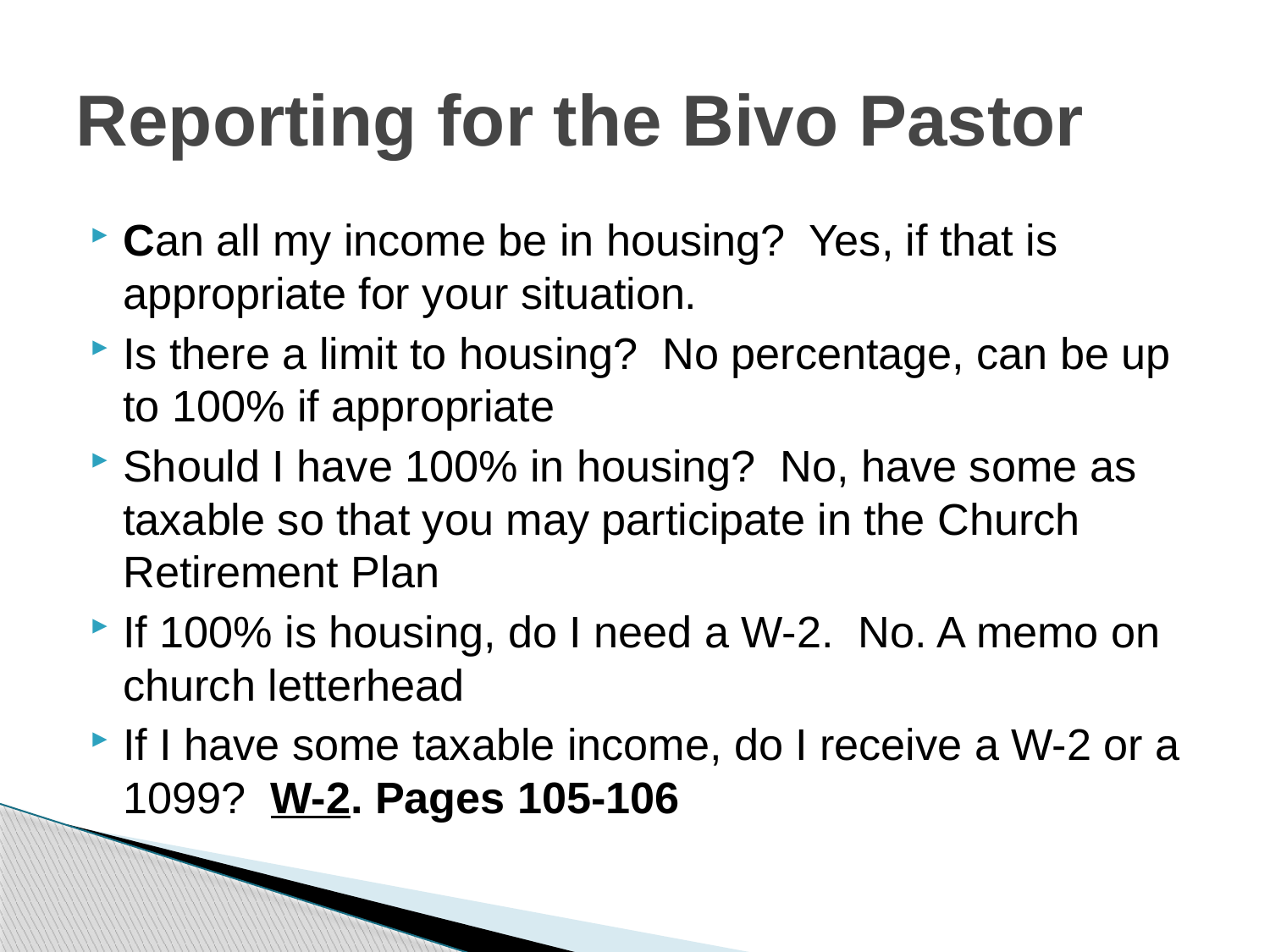

# Reporting for the Bivo Pastor
Can all my income be in housing?  Yes, if that is appropriate for your situation.
Is there a limit to housing?  No percentage, can be up to 100% if appropriate
Should I have 100% in housing?  No, have some as taxable so that you may participate in the Church Retirement Plan
If 100% is housing, do I need a W-2.  No. A memo on church letterhead
If I have some taxable income, do I receive a W-2 or a 1099?  W-2. Pages 105-106